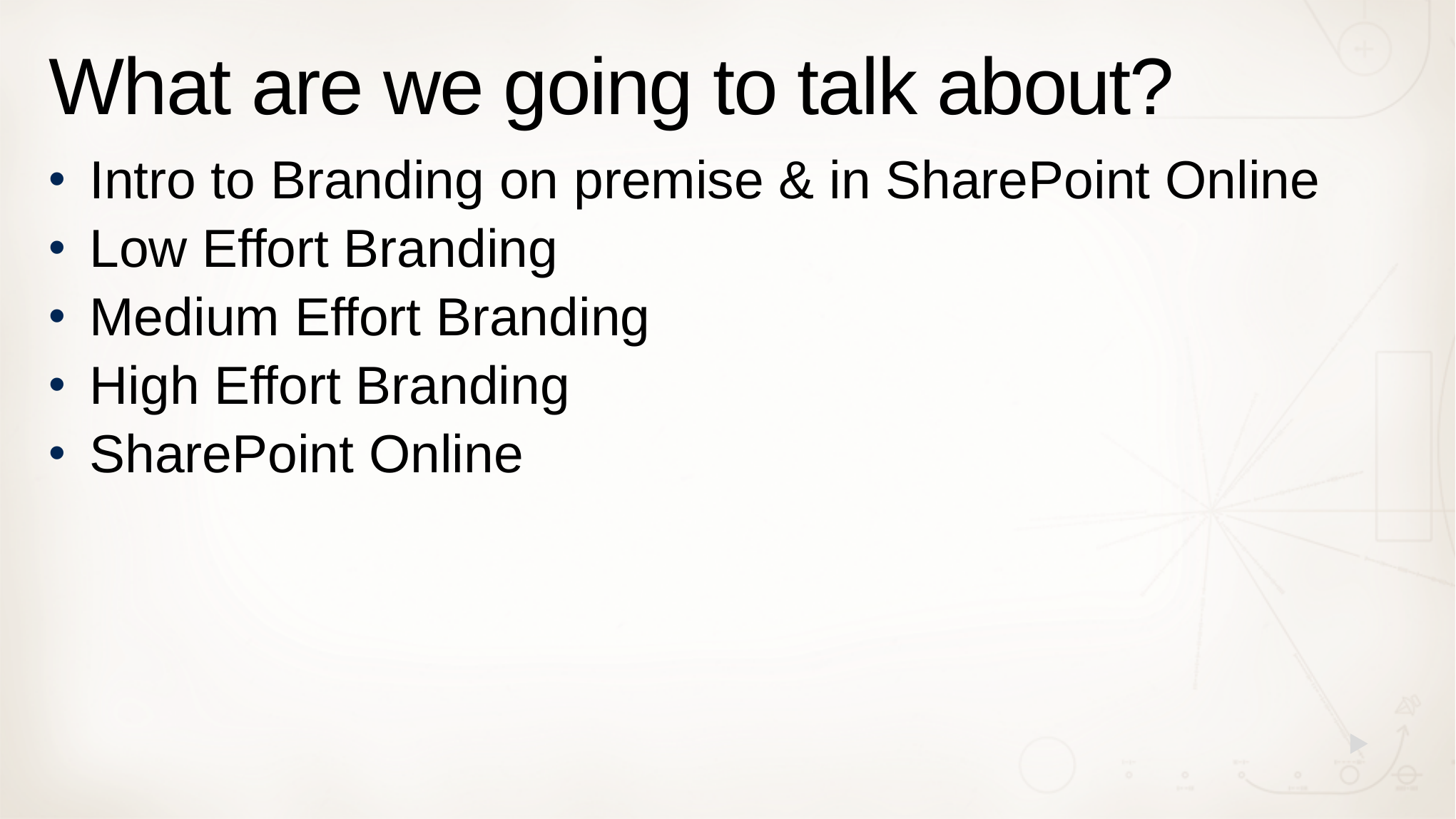

# What are we going to talk about?
Intro to Branding on premise & in SharePoint Online
Low Effort Branding
Medium Effort Branding
High Effort Branding
SharePoint Online